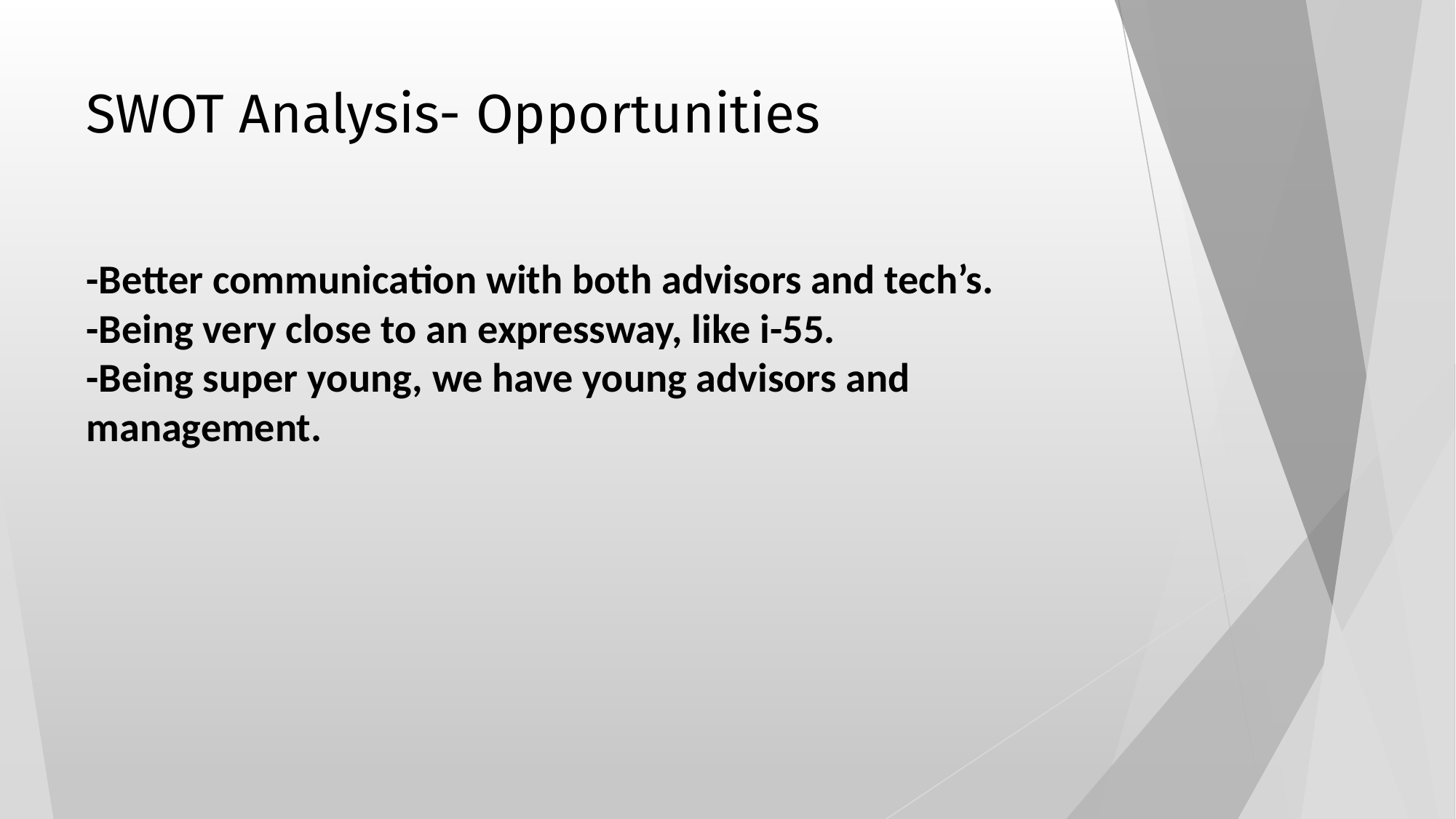

# SWOT Analysis- Opportunities
-Better communication with both advisors and tech’s.
-Being very close to an expressway, like i-55.
-Being super young, we have young advisors and management.